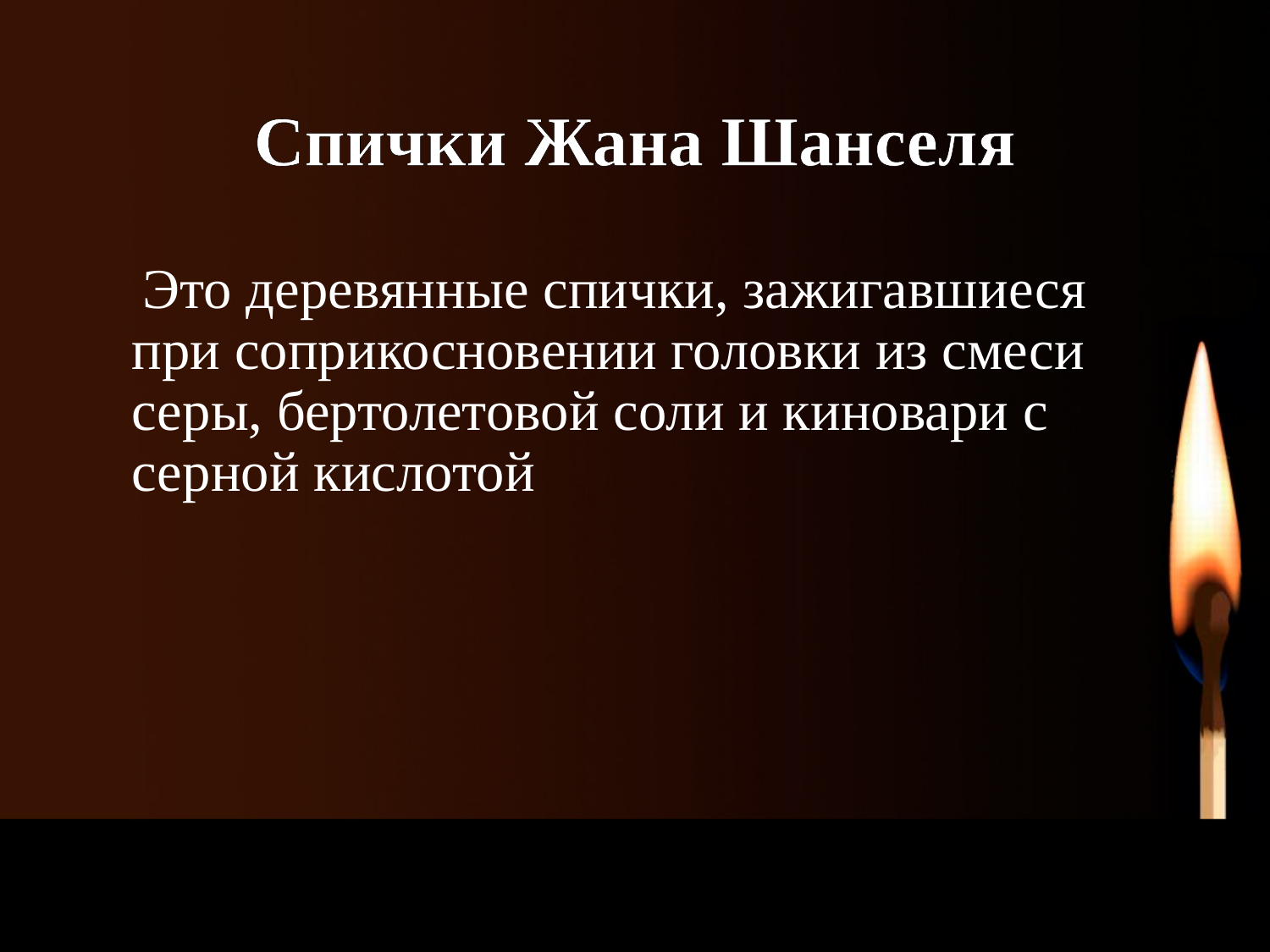

# Спички Жана Шанселя
   Это деревянные спички, зажигавшиеся при соприкосновении головки из смеси серы, бертолетовой соли и киновари с серной кислотой